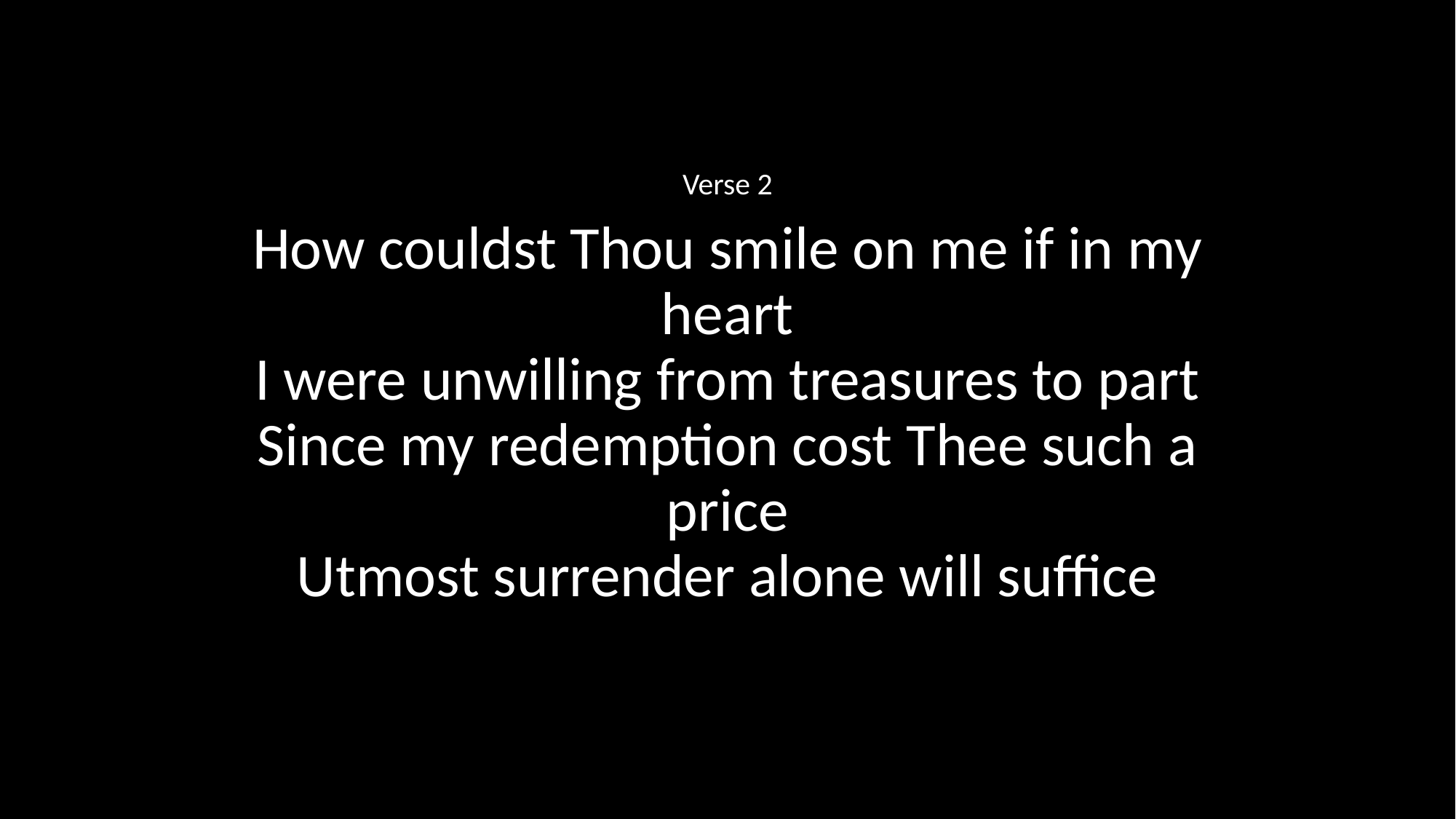

Verse 2
How couldst Thou smile on me if in my heart
I were unwilling from treasures to part
Since my redemption cost Thee such a price
Utmost surrender alone will suffice